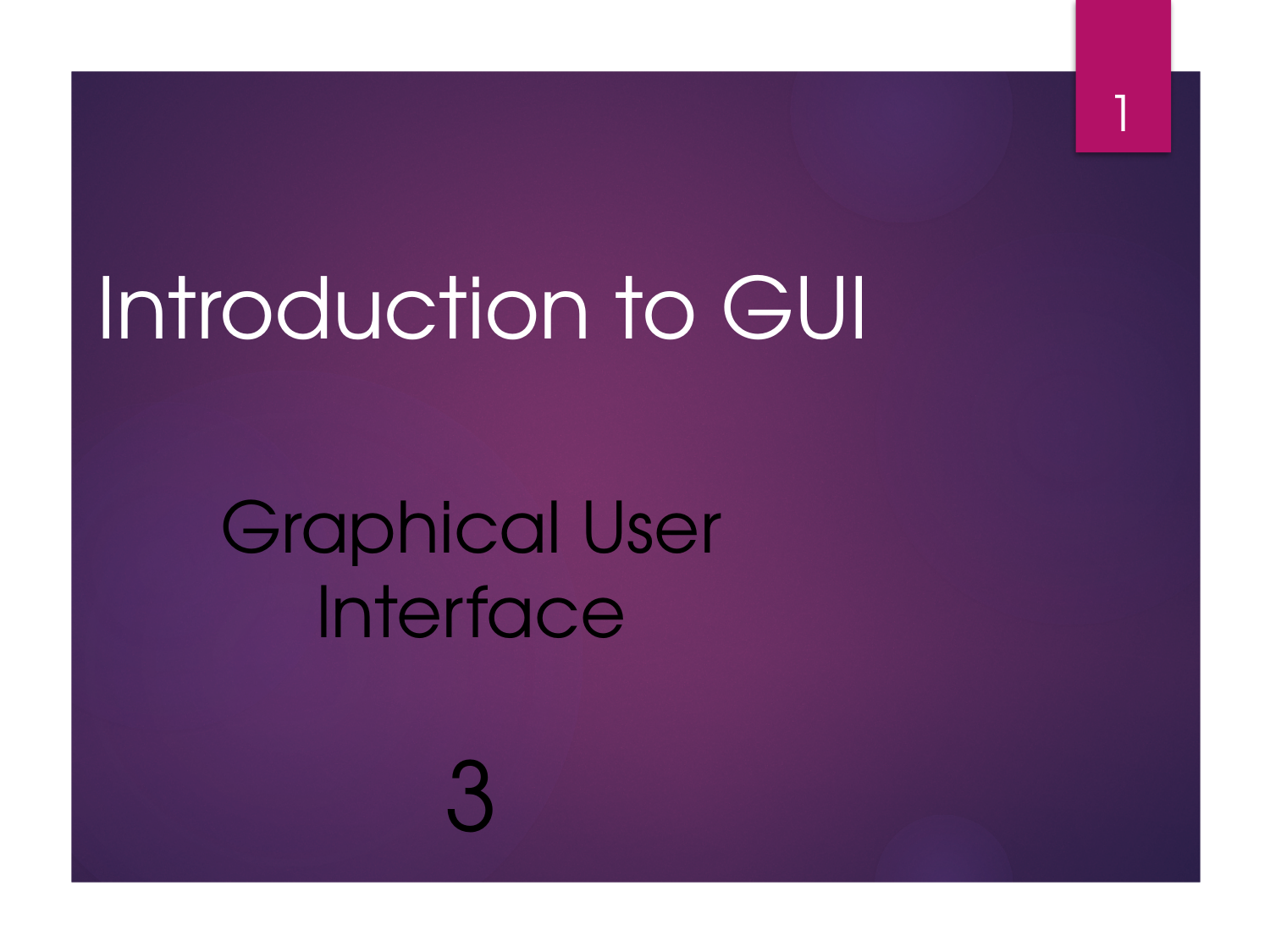

1
# Introduction to GUI
Graphical User Interface

3